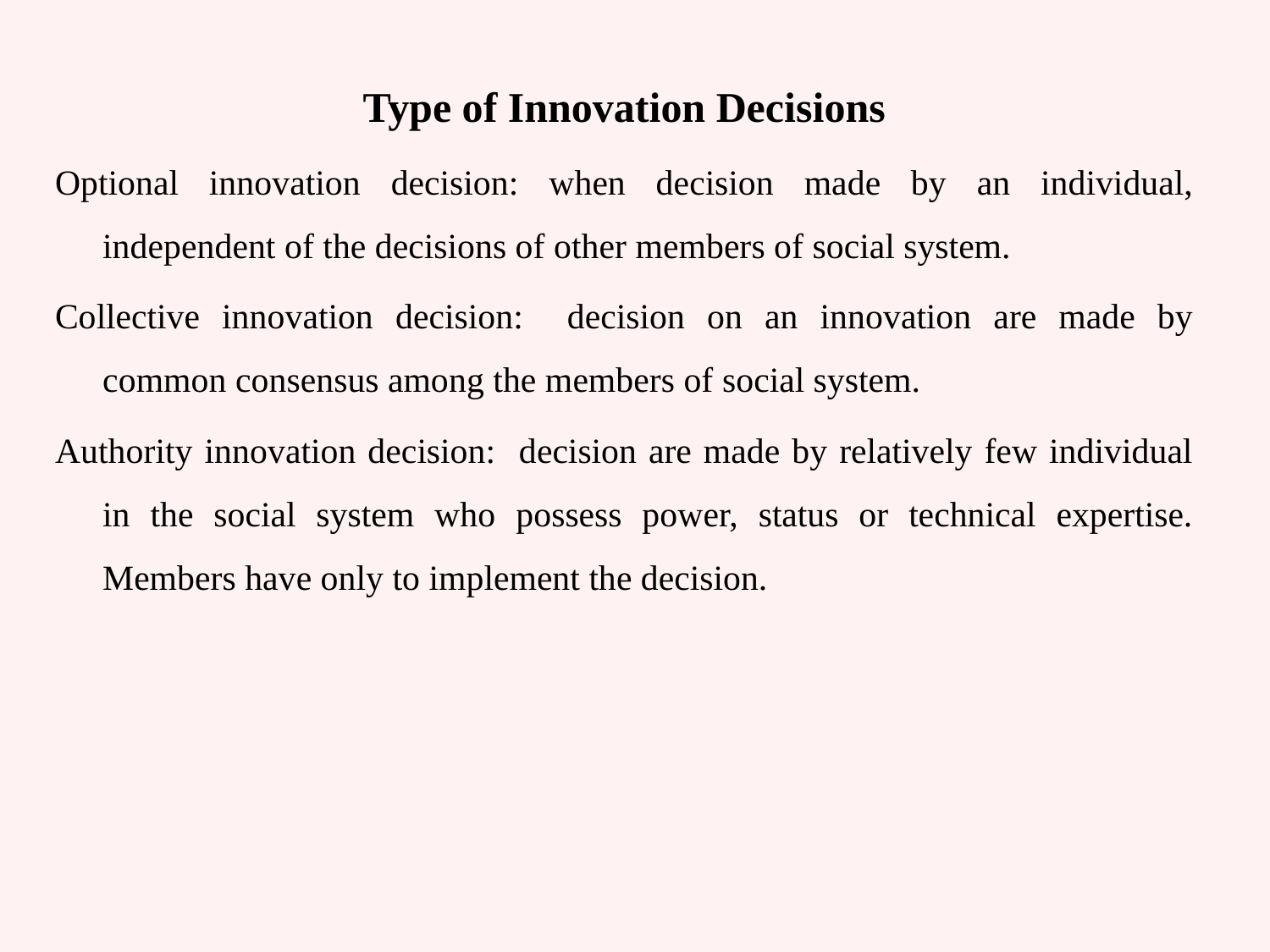

Type of Innovation Decisions
Optional innovation decision: when decision made by an individual, independent of the decisions of other members of social system.
Collective innovation decision:  decision on an innovation are made by common consensus among the members of social system.
Authority innovation decision:  decision are made by relatively few individual in the social system who possess power, status or technical expertise. Members have only to implement the decision.